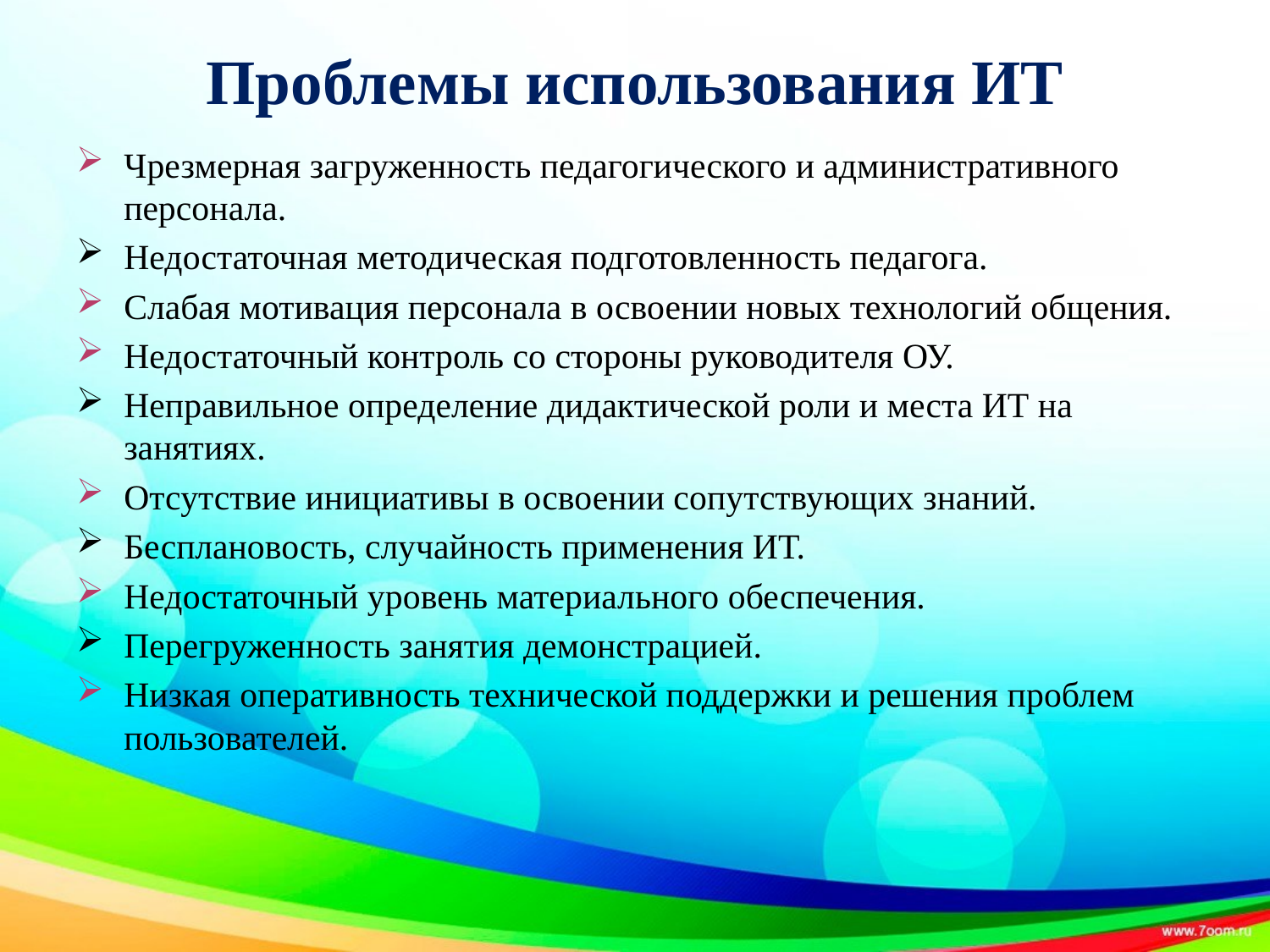

# Проблемы использования ИТ
Чрезмерная загруженность педагогического и административного персонала.
Недостаточная методическая подготовленность педагога.
Слабая мотивация персонала в освоении новых технологий общения.
Недостаточный контроль со стороны руководителя ОУ.
Неправильное определение дидактической роли и места ИТ на занятиях.
Отсутствие инициативы в освоении сопутствующих знаний.
Бесплановость, случайность применения ИТ.
Недостаточный уровень материального обеспечения.
Перегруженность занятия демонстрацией.
Низкая оперативность технической поддержки и решения проблем пользователей.